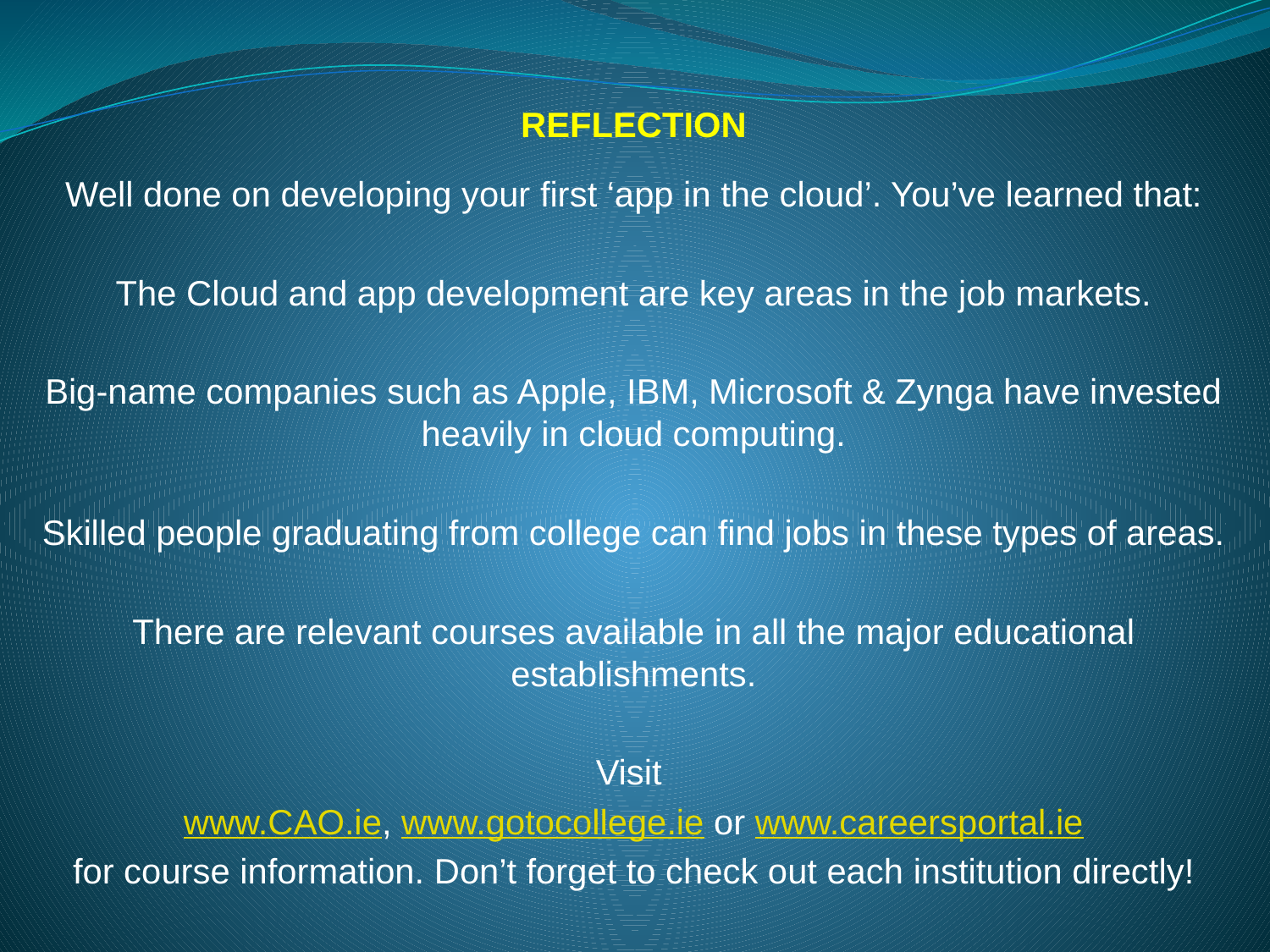

REFLECTION

Well done on developing your first ‘app in the cloud’. You’ve learned that:

The Cloud and app development are key areas in the job markets.

Big-name companies such as Apple, IBM, Microsoft & Zynga have invested heavily in cloud computing.

Skilled people graduating from college can find jobs in these types of areas.

There are relevant courses available in all the major educational establishments.

Visit
www.CAO.ie, www.gotocollege.ie or www.careersportal.ie
for course information. Don’t forget to check out each institution directly!